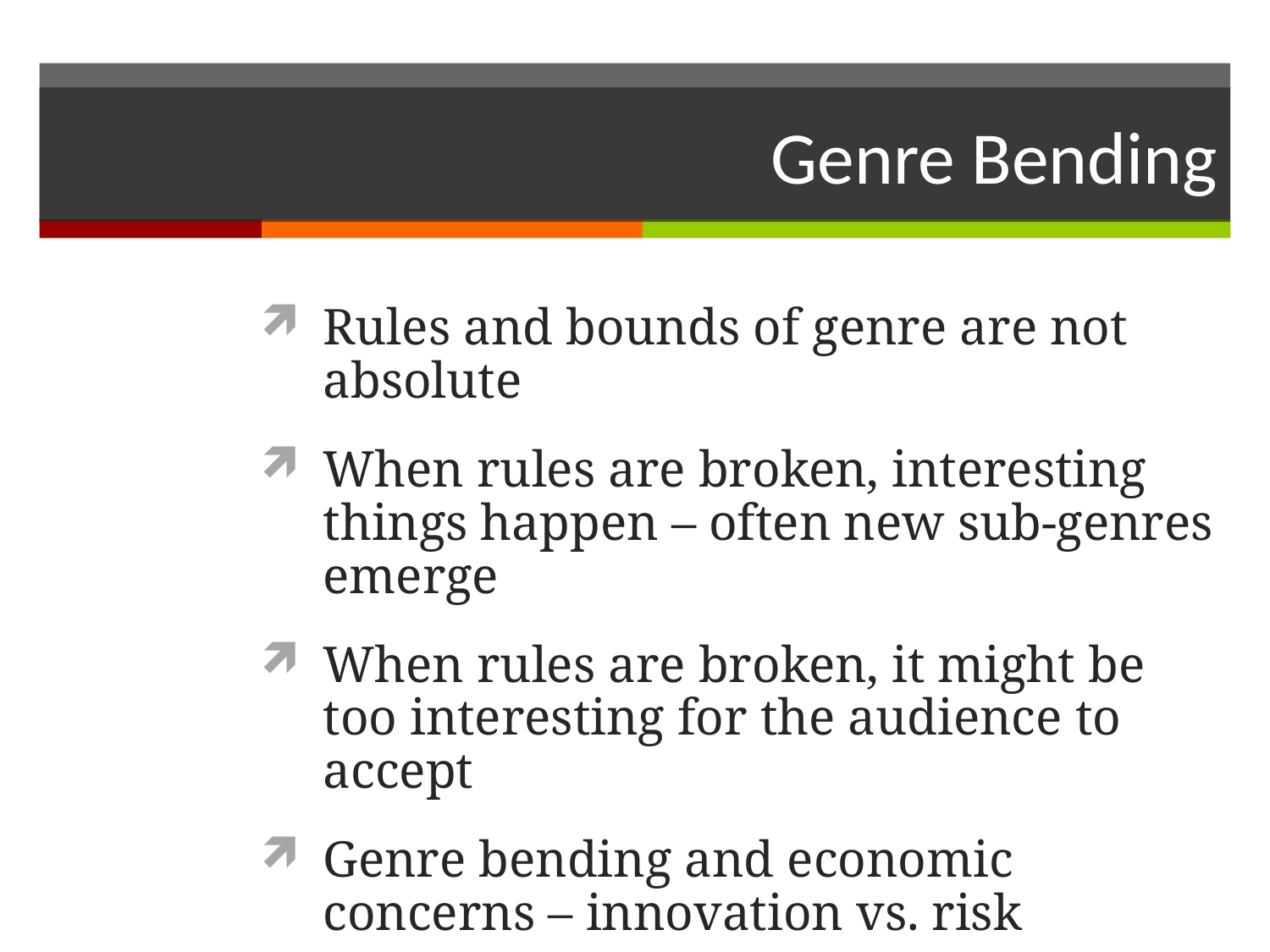

# Genre Bending
Rules and bounds of genre are not absolute
When rules are broken, interesting things happen – often new sub-genres emerge
When rules are broken, it might be too interesting for the audience to accept
Genre bending and economic concerns – innovation vs. risk